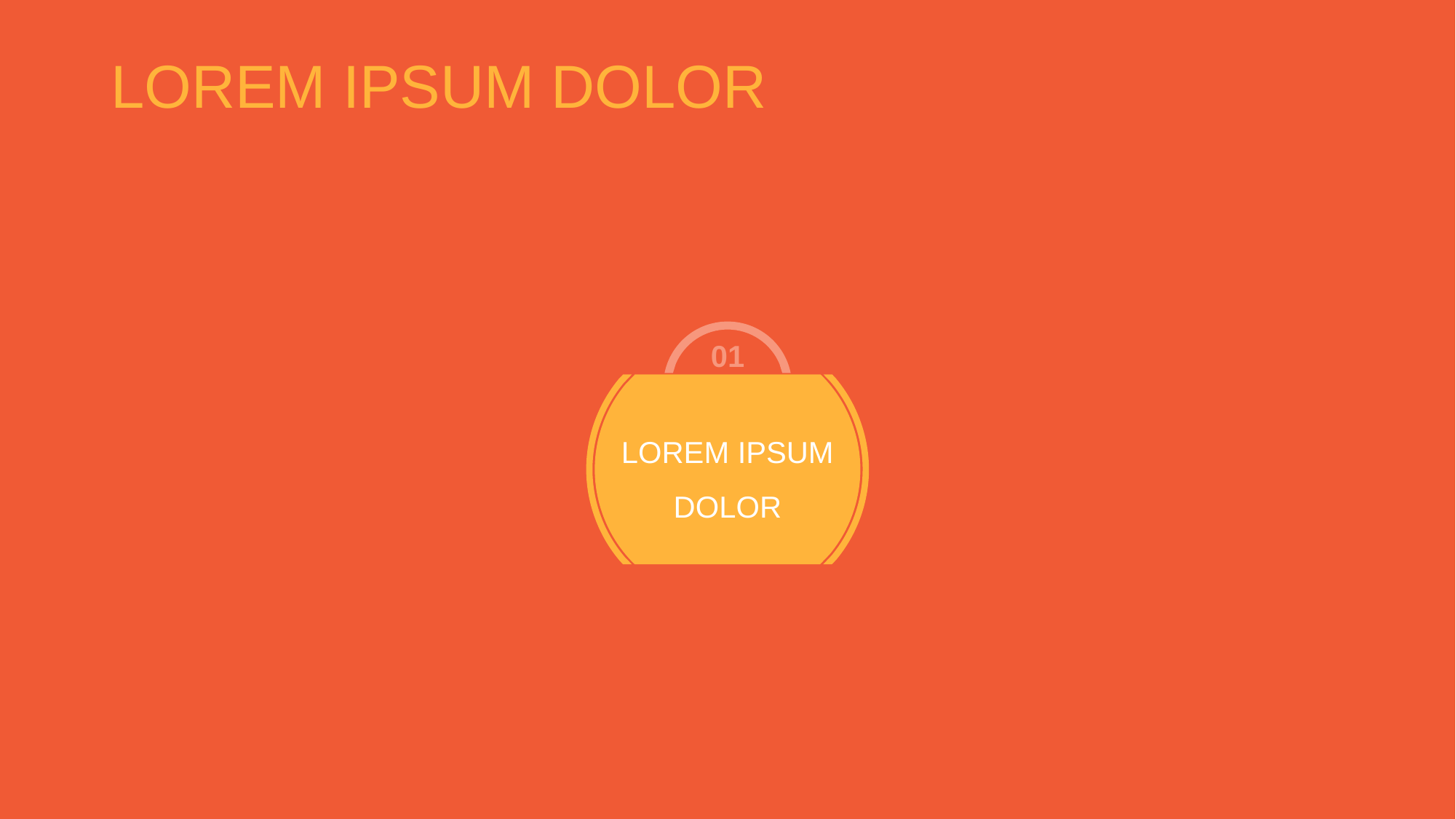

LOREM IPSUM DOLOR
01
LOREM IPSUM DOLOR